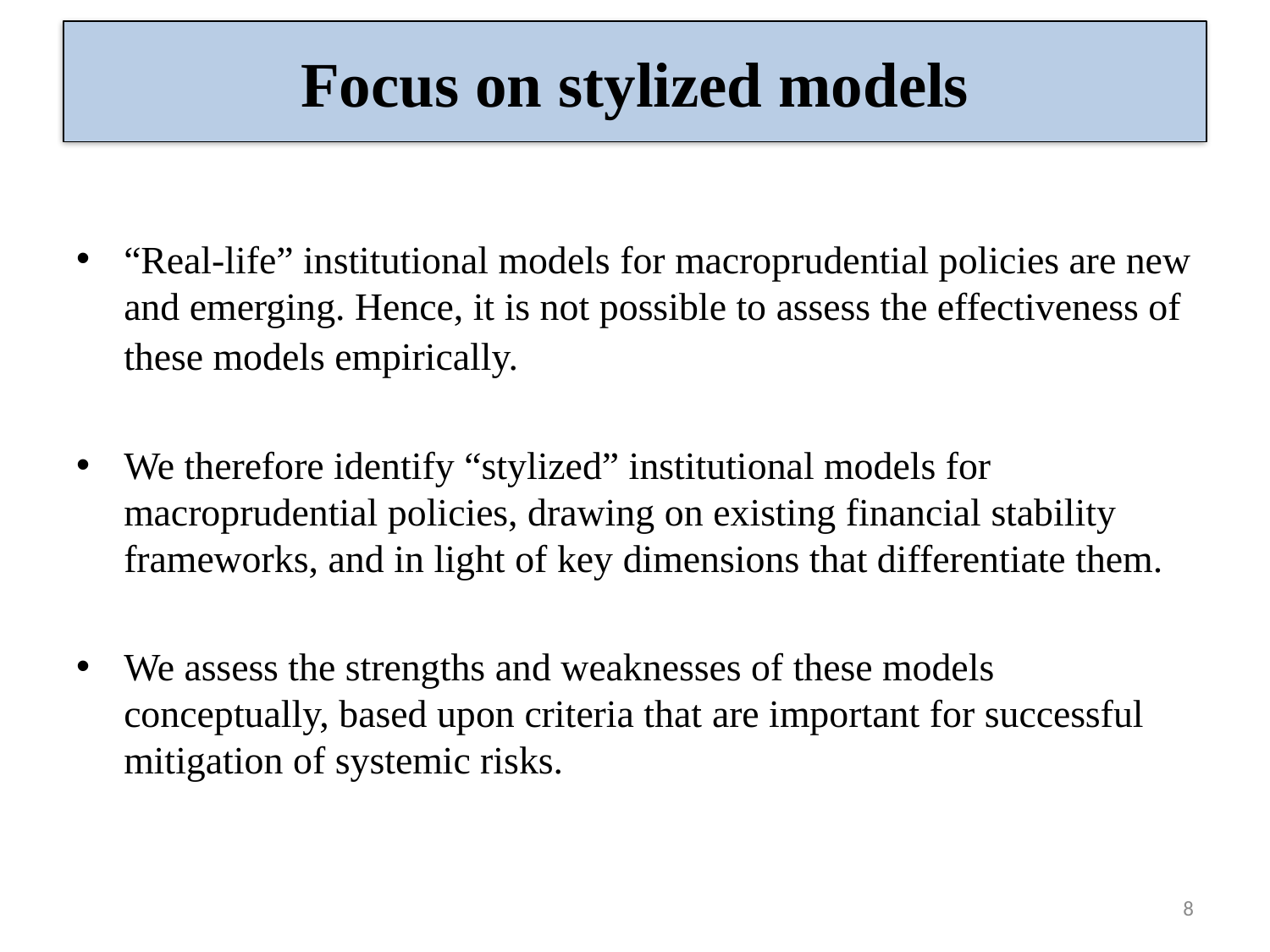

# Focus on stylized models
“Real-life” institutional models for macroprudential policies are new and emerging. Hence, it is not possible to assess the effectiveness of these models empirically.

We therefore identify “stylized” institutional models for macroprudential policies, drawing on existing financial stability frameworks, and in light of key dimensions that differentiate them.

We assess the strengths and weaknesses of these models conceptually, based upon criteria that are important for successful mitigation of systemic risks.
8